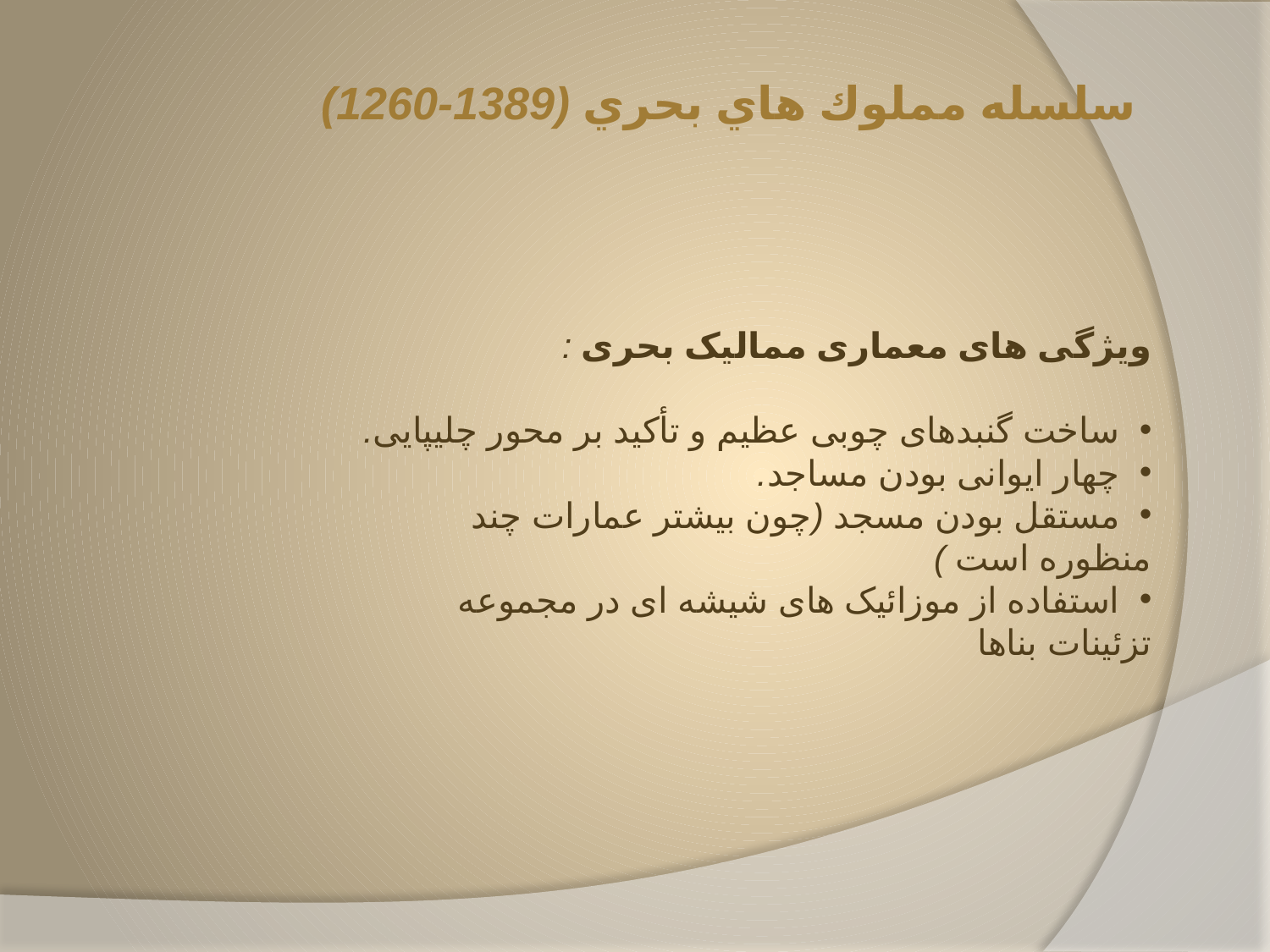

# سلسله مملوك هاي بحري (1389-1260)
 : ویژگی های معماری ممالیک بحری

  ساخت گنبدهای چوبی عظیم و تأکید بر محور چلیپایی.
  چهار ایوانی بودن مساجد.
  مستقل بودن مسجد (چون بیشتر عمارات چند منظوره است )
  استفاده از موزائیک های شیشه ای در مجموعه تزئینات بناها